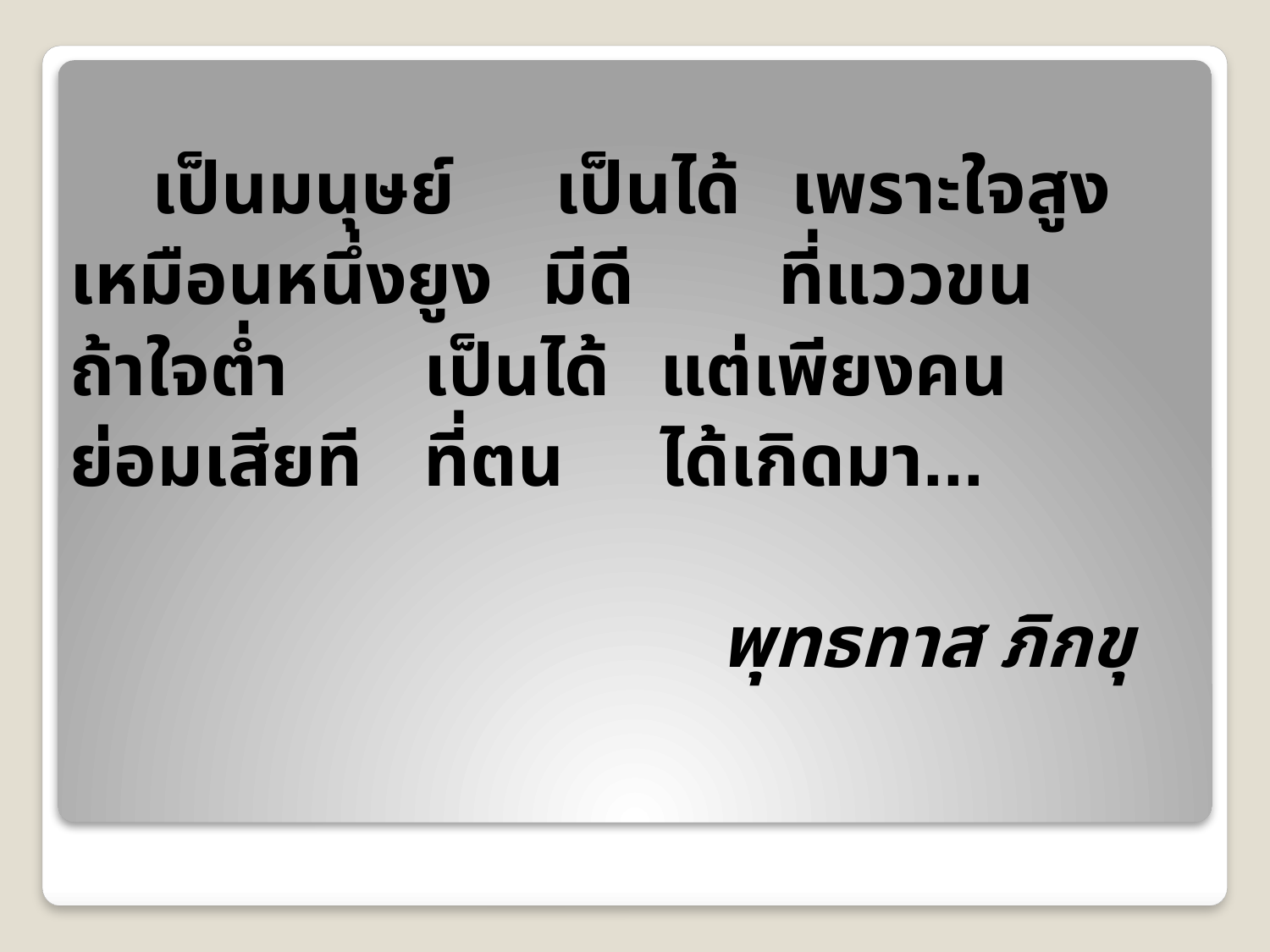

เป็นมนุษย์  	เป็นได้ 	เพราะใจสูง
		เหมือนหนึ่งยูง  	มีดี  		ที่แววขน
		ถ้าใจต่ำ  		เป็นได้  	แต่เพียงคน
		ย่อมเสียที  	ที่ตน  	ได้เกิดมา...

						พุทธทาส ภิกขุ